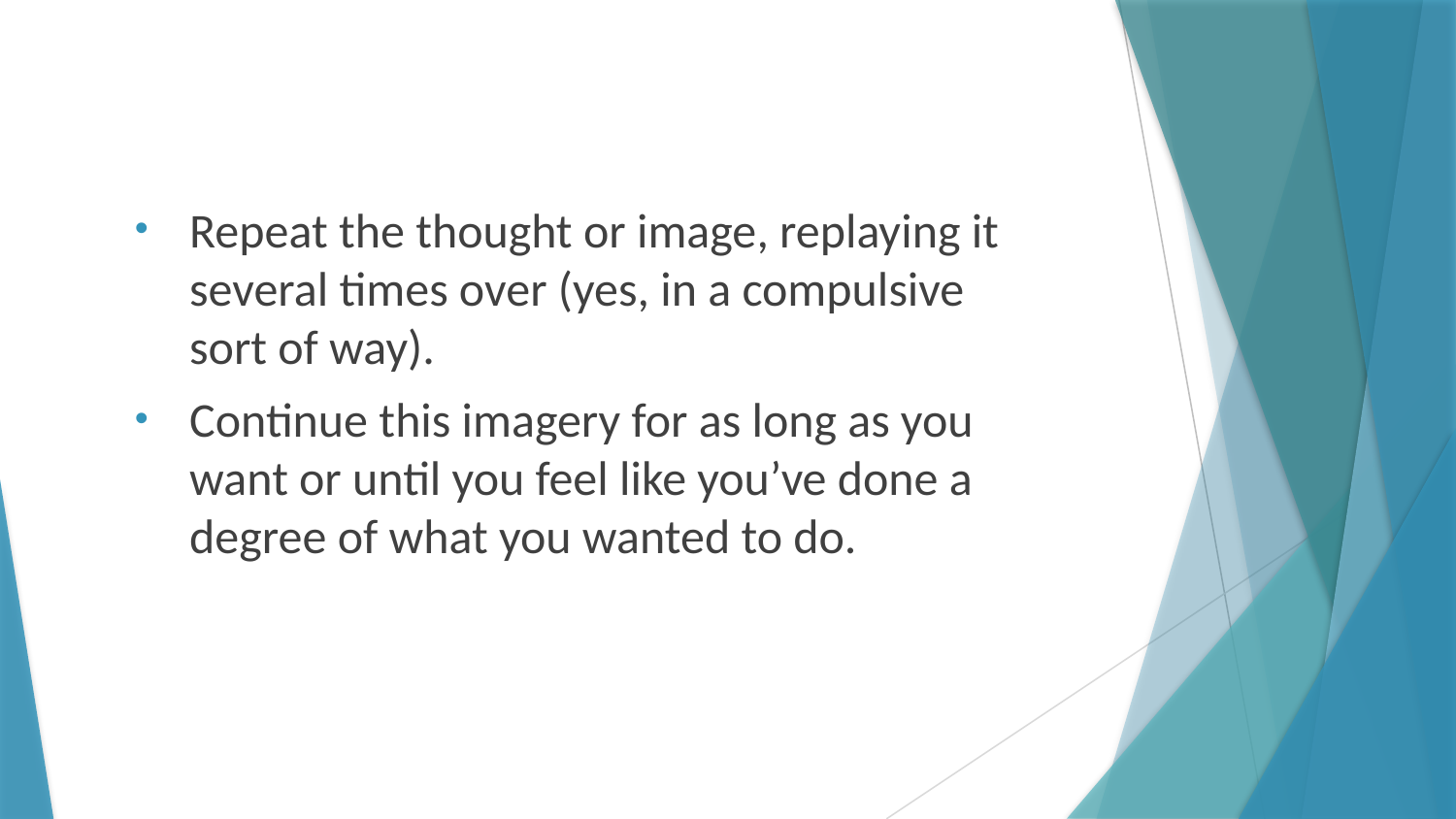

Repeat the thought or image, replaying it several times over (yes, in a compulsive sort of way).
Continue this imagery for as long as you want or until you feel like you’ve done a degree of what you wanted to do.